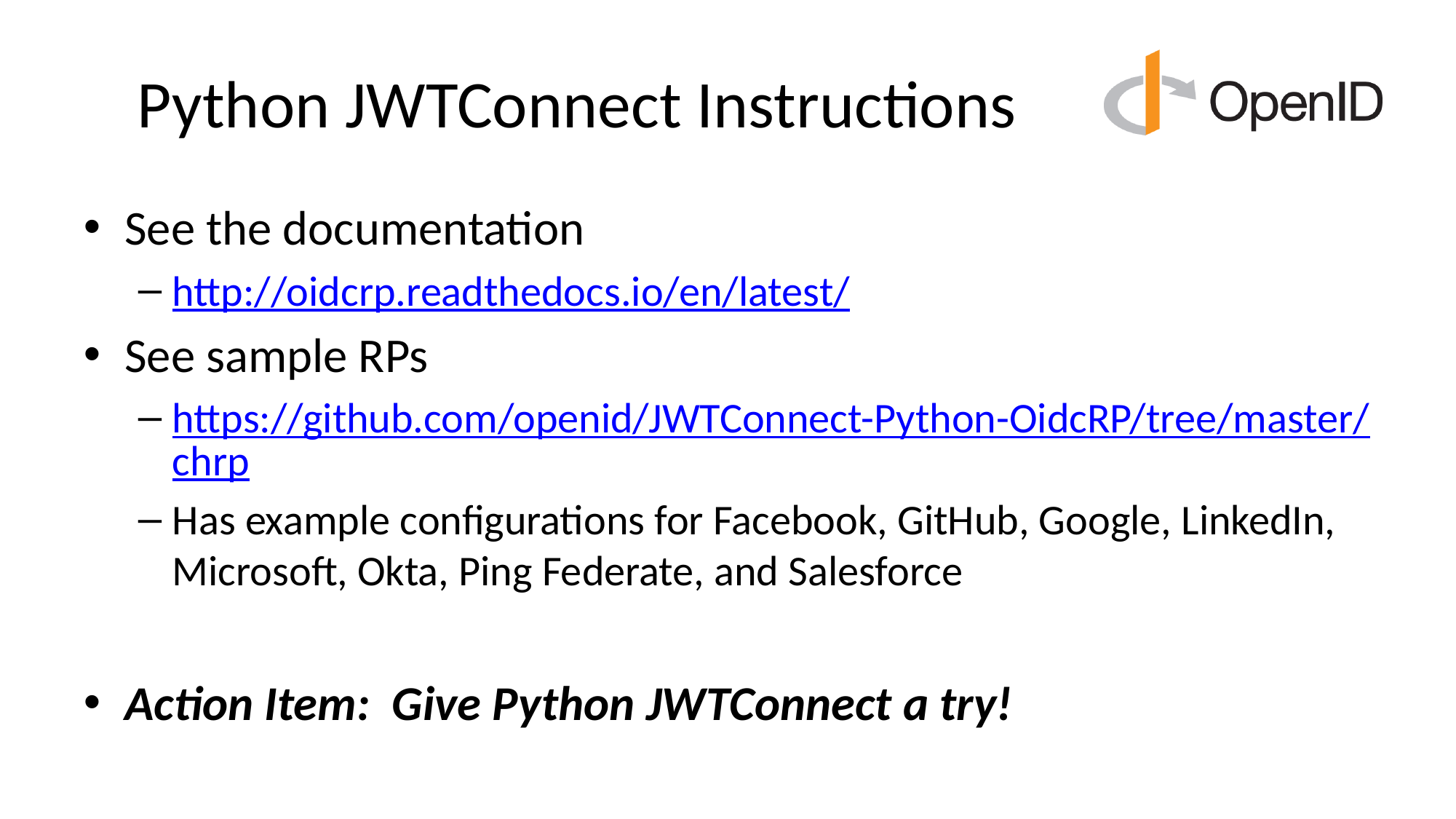

# Python JWTConnect Instructions
See the documentation
http://oidcrp.readthedocs.io/en/latest/
See sample RPs
https://github.com/openid/JWTConnect-Python-OidcRP/tree/master/chrp
Has example configurations for Facebook, GitHub, Google, LinkedIn, Microsoft, Okta, Ping Federate, and Salesforce

Action Item:  Give Python JWTConnect a try!